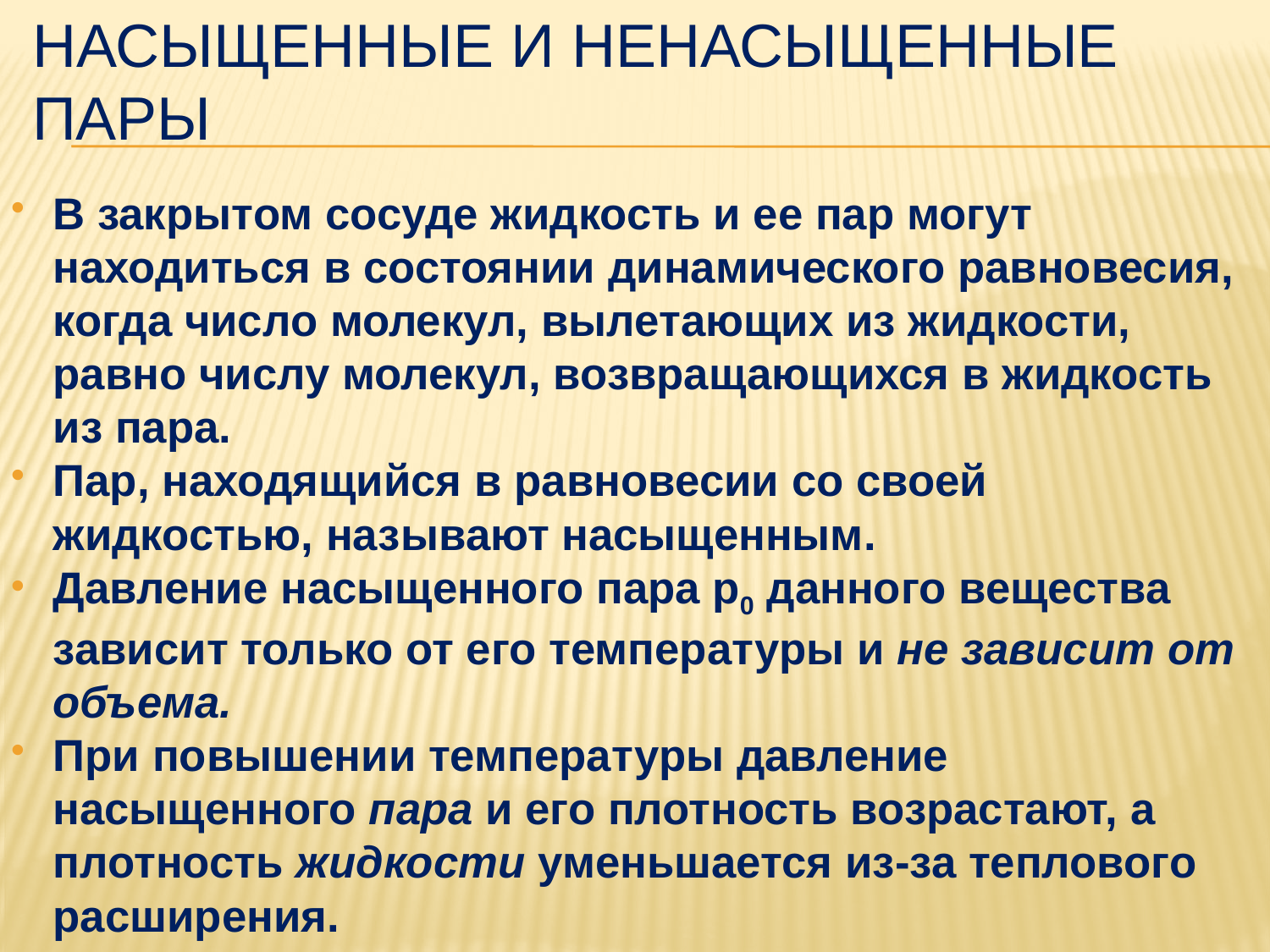

# Насыщенные и ненасыщенные пары
В закрытом сосуде жидкость и ее пар могут находиться в состоянии динамического равновесия, когда число молекул, вылетающих из жидкости, равно числу молекул, возвращающихся в жидкость из пара.
Пар, находящийся в равновесии со своей жидкостью, называют насыщенным.
Давление насыщенного пара p0 данного вещества зависит только от его температуры и не зависит от объема.
При повышении температуры давление насыщенного пара и его плотность возрастают, а плотность жидкости уменьшается из-за теплового расширения.